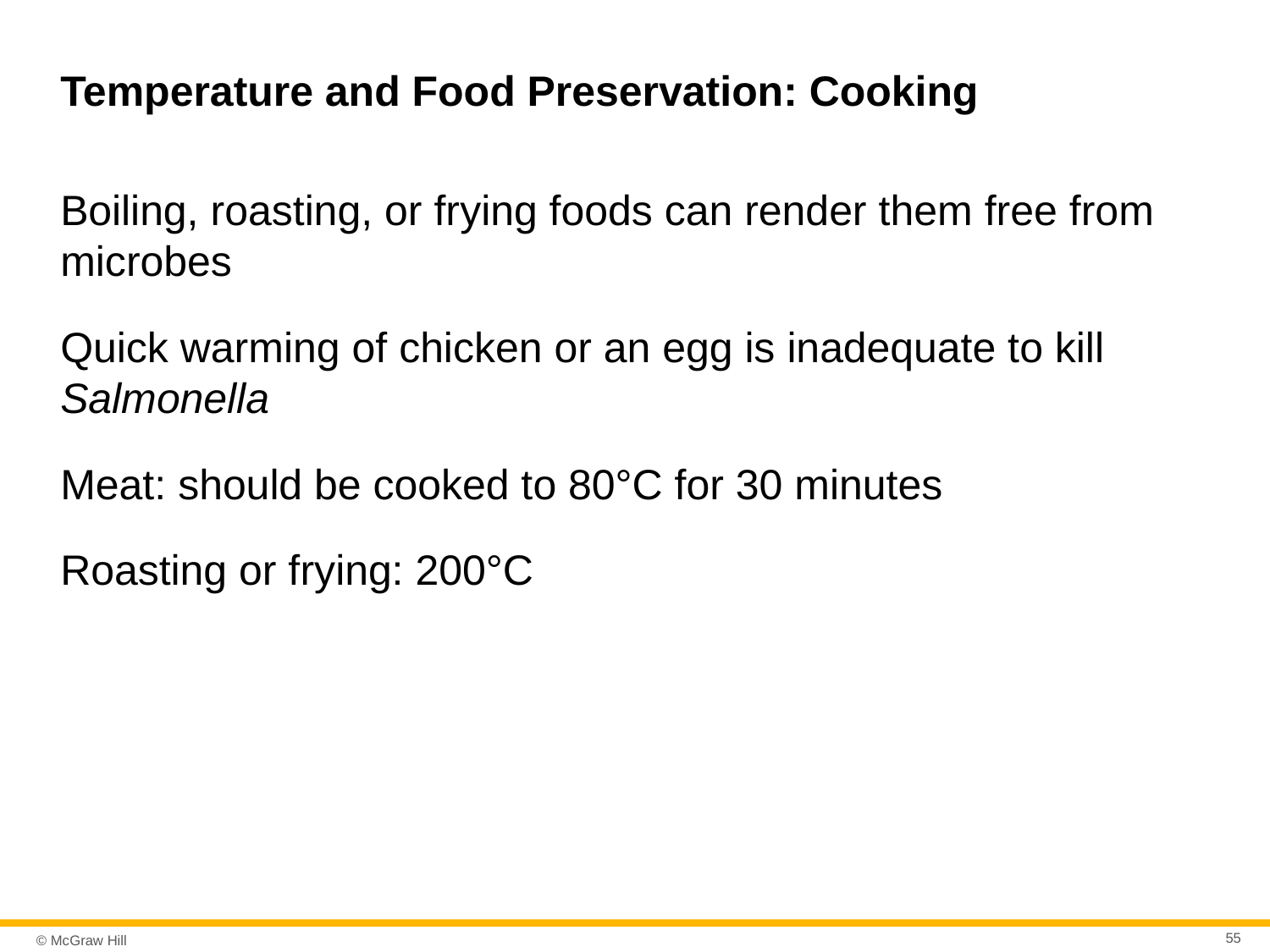

# Temperature and Food Preservation: Cooking
Boiling, roasting, or frying foods can render them free from microbes
Quick warming of chicken or an egg is inadequate to kill Salmonella
Meat: should be cooked to 80°C for 30 minutes
Roasting or frying: 200°C